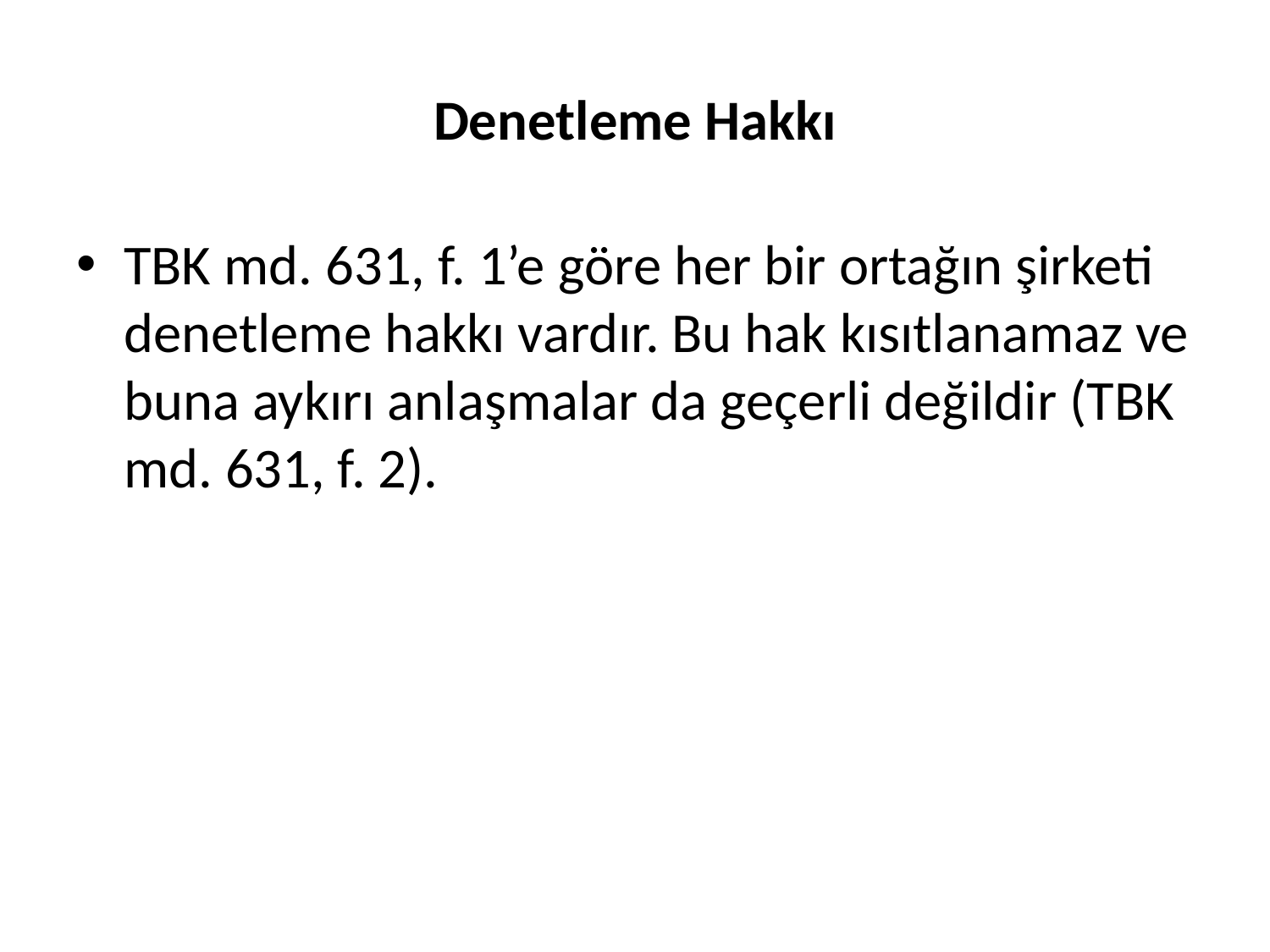

# Denetleme Hakkı
TBK md. 631, f. 1’e göre her bir ortağın şirketi denetleme hakkı vardır. Bu hak kısıtlanamaz ve buna aykırı anlaşmalar da geçerli değildir (TBK md. 631, f. 2).